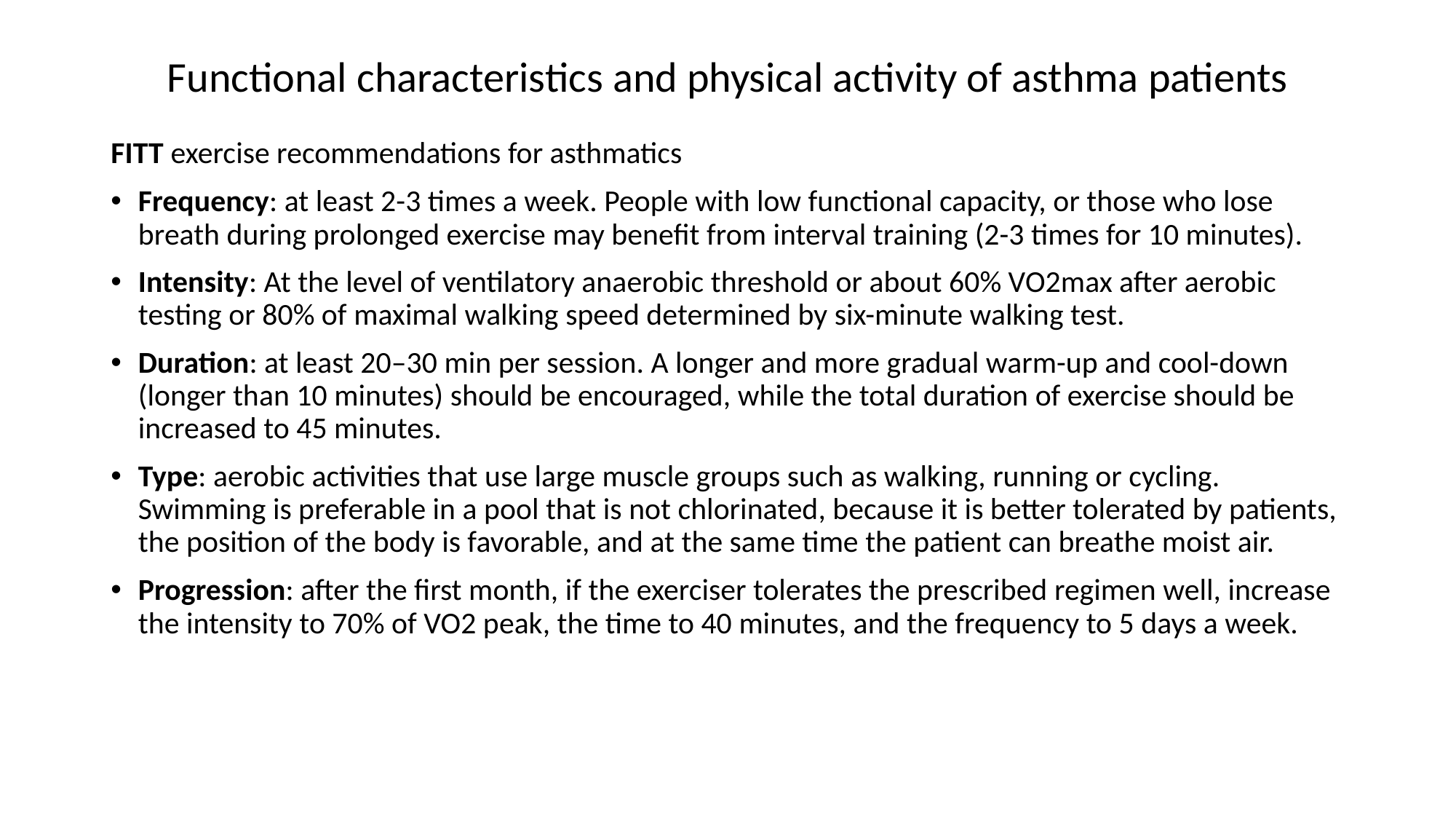

# Functional characteristics and physical activity of asthma patients
FITT exercise recommendations for asthmatics
Frequency: at least 2-3 times a week. People with low functional capacity, or those who lose breath during prolonged exercise may benefit from interval training (2-3 times for 10 minutes).
Intensity: At the level of ventilatory anaerobic threshold or about 60% VO2max after aerobic testing or 80% of maximal walking speed determined by six-minute walking test.
Duration: at least 20–30 min per session. A longer and more gradual warm-up and cool-down (longer than 10 minutes) should be encouraged, while the total duration of exercise should be increased to 45 minutes.
Type: aerobic activities that use large muscle groups such as walking, running or cycling. Swimming is preferable in a pool that is not chlorinated, because it is better tolerated by patients, the position of the body is favorable, and at the same time the patient can breathe moist air.
Progression: after the first month, if the exerciser tolerates the prescribed regimen well, increase the intensity to 70% of VO2 peak, the time to 40 minutes, and the frequency to 5 days a week.